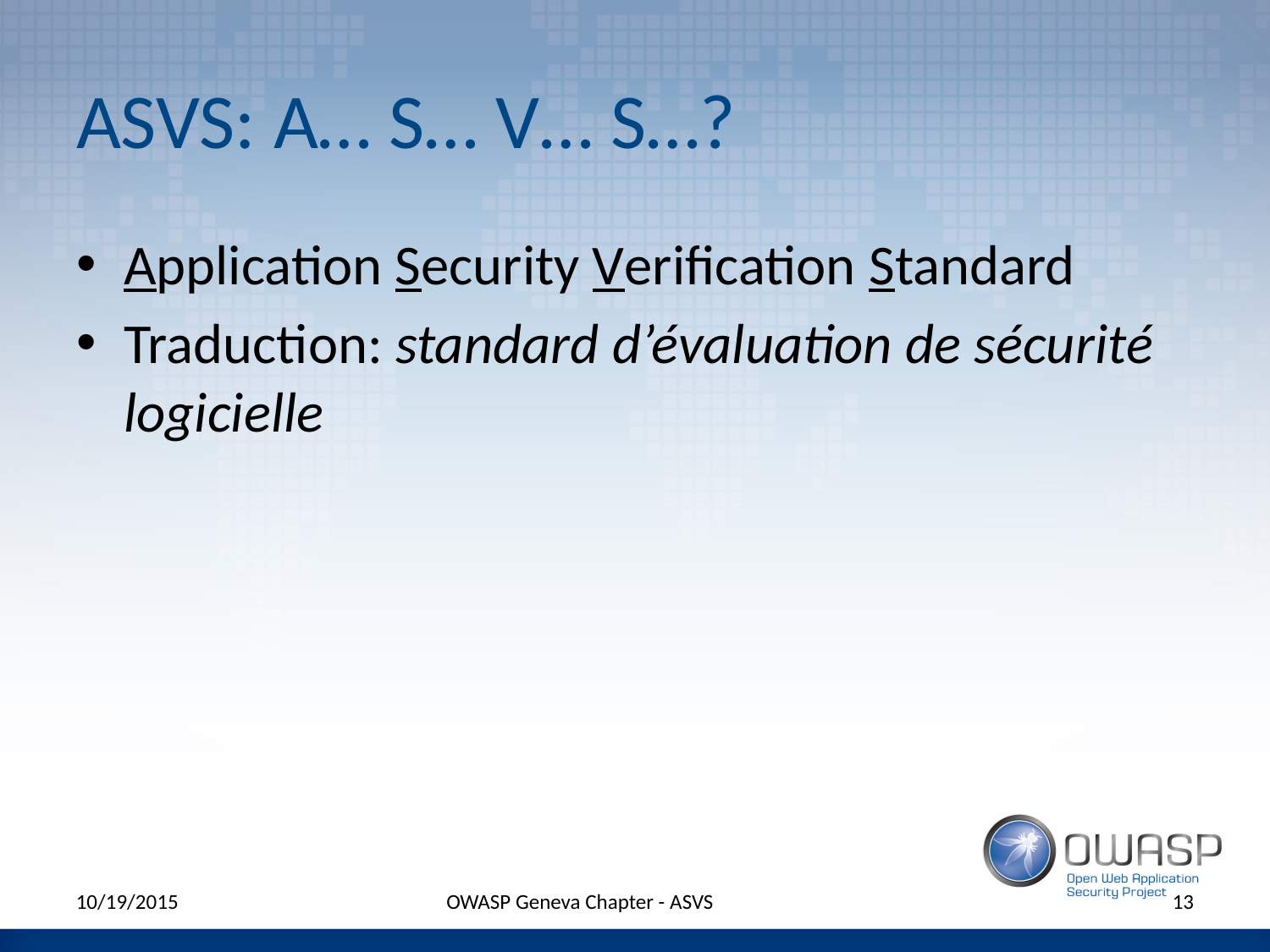

# ASVS: A… S… V… S…?
Application Security Verification Standard
Traduction: standard d’évaluation de sécurité logicielle
10/19/2015
OWASP Geneva Chapter - ASVS
13